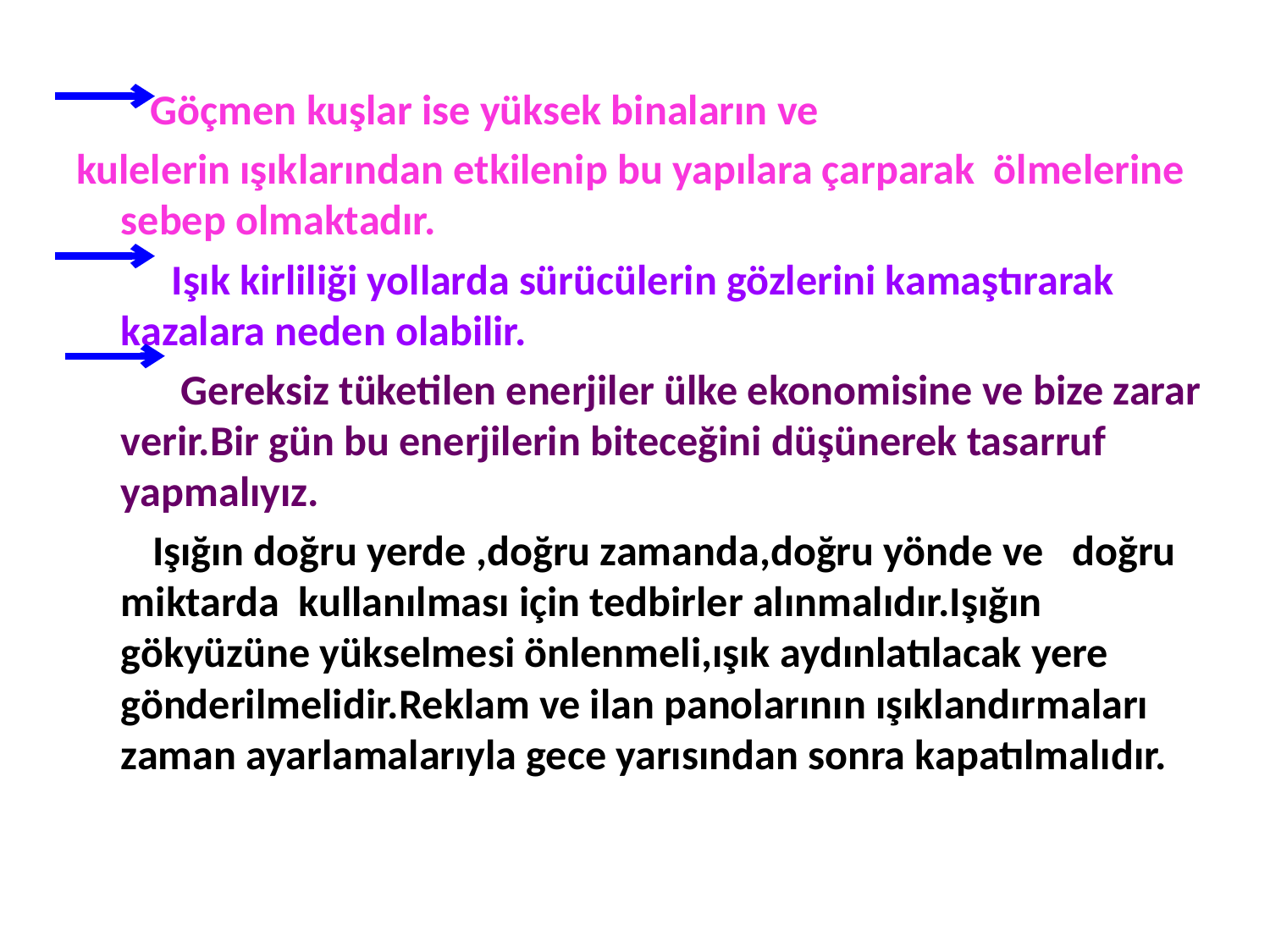

Göçmen kuşlar ise yüksek binaların ve
kulelerin ışıklarından etkilenip bu yapılara çarparak  ölmelerine sebep olmaktadır.
          Işık kirliliği yollarda sürücülerin gözlerini kamaştırarak  kazalara neden olabilir.
           Gereksiz tüketilen enerjiler ülke ekonomisine ve bize zarar verir.Bir gün bu enerjilerin biteceğini düşünerek tasarruf yapmalıyız.
        Işığın doğru yerde ,doğru zamanda,doğru yönde ve   doğru miktarda  kullanılması için tedbirler alınmalıdır.Işığın gökyüzüne yükselmesi önlenmeli,ışık aydınlatılacak yere gönderilmelidir.Reklam ve ilan panolarının ışıklandırmaları zaman ayarlamalarıyla gece yarısından sonra kapatılmalıdır.